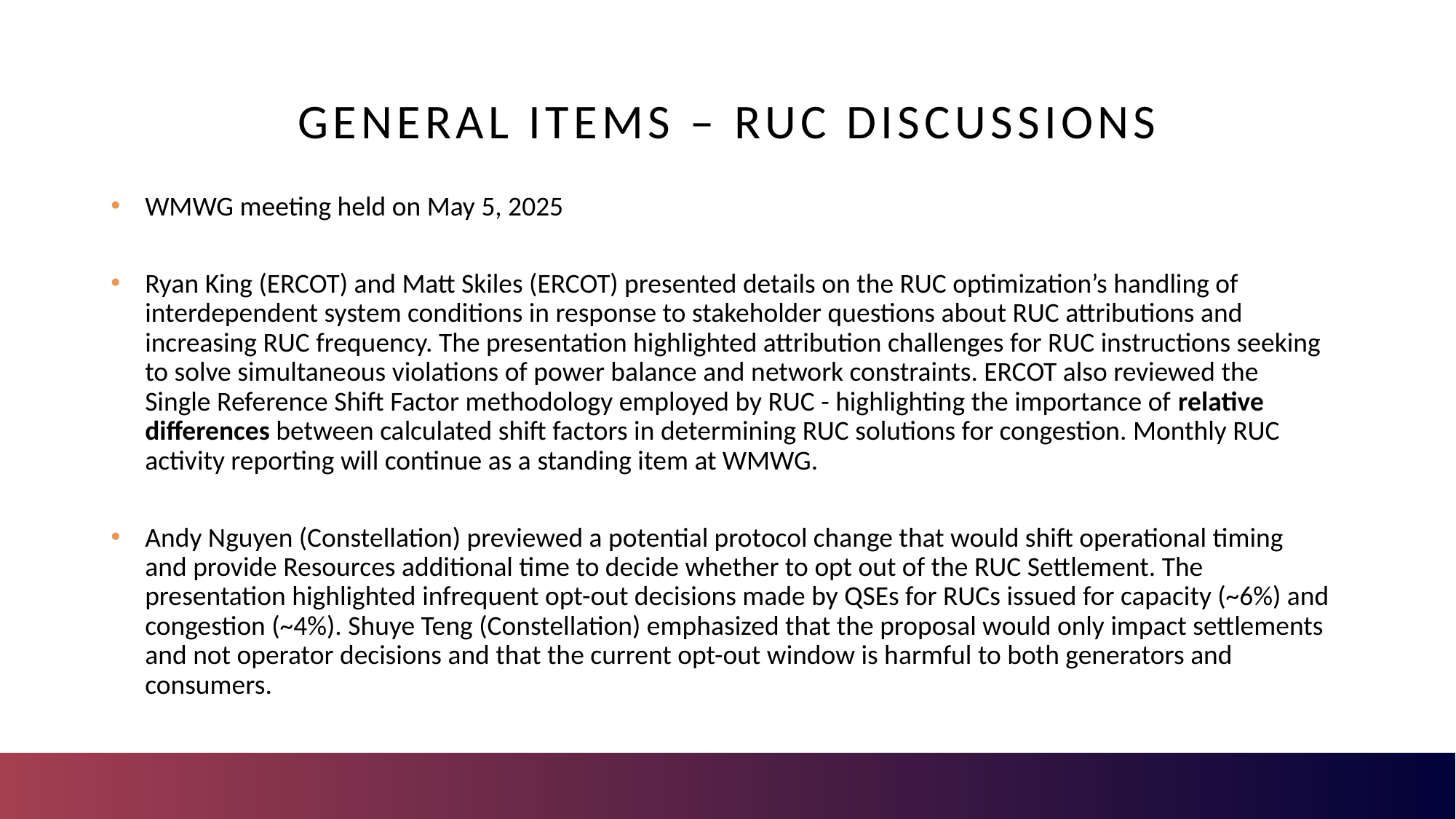

# General items – RUC Discussions
WMWG meeting held on May 5, 2025

Ryan King (ERCOT) and Matt Skiles (ERCOT) presented details on the RUC optimization’s handling of interdependent system conditions in response to stakeholder questions about RUC attributions and increasing RUC frequency. The presentation highlighted attribution challenges for RUC instructions seeking to solve simultaneous violations of power balance and network constraints. ERCOT also reviewed the Single Reference Shift Factor methodology employed by RUC - highlighting the importance of relative differences between calculated shift factors in determining RUC solutions for congestion. Monthly RUC activity reporting will continue as a standing item at WMWG.

Andy Nguyen (Constellation) previewed a potential protocol change that would shift operational timing and provide Resources additional time to decide whether to opt out of the RUC Settlement. The presentation highlighted infrequent opt-out decisions made by QSEs for RUCs issued for capacity (~6%) and congestion (~4%). Shuye Teng (Constellation) emphasized that the proposal would only impact settlements and not operator decisions and that the current opt-out window is harmful to both generators and consumers.